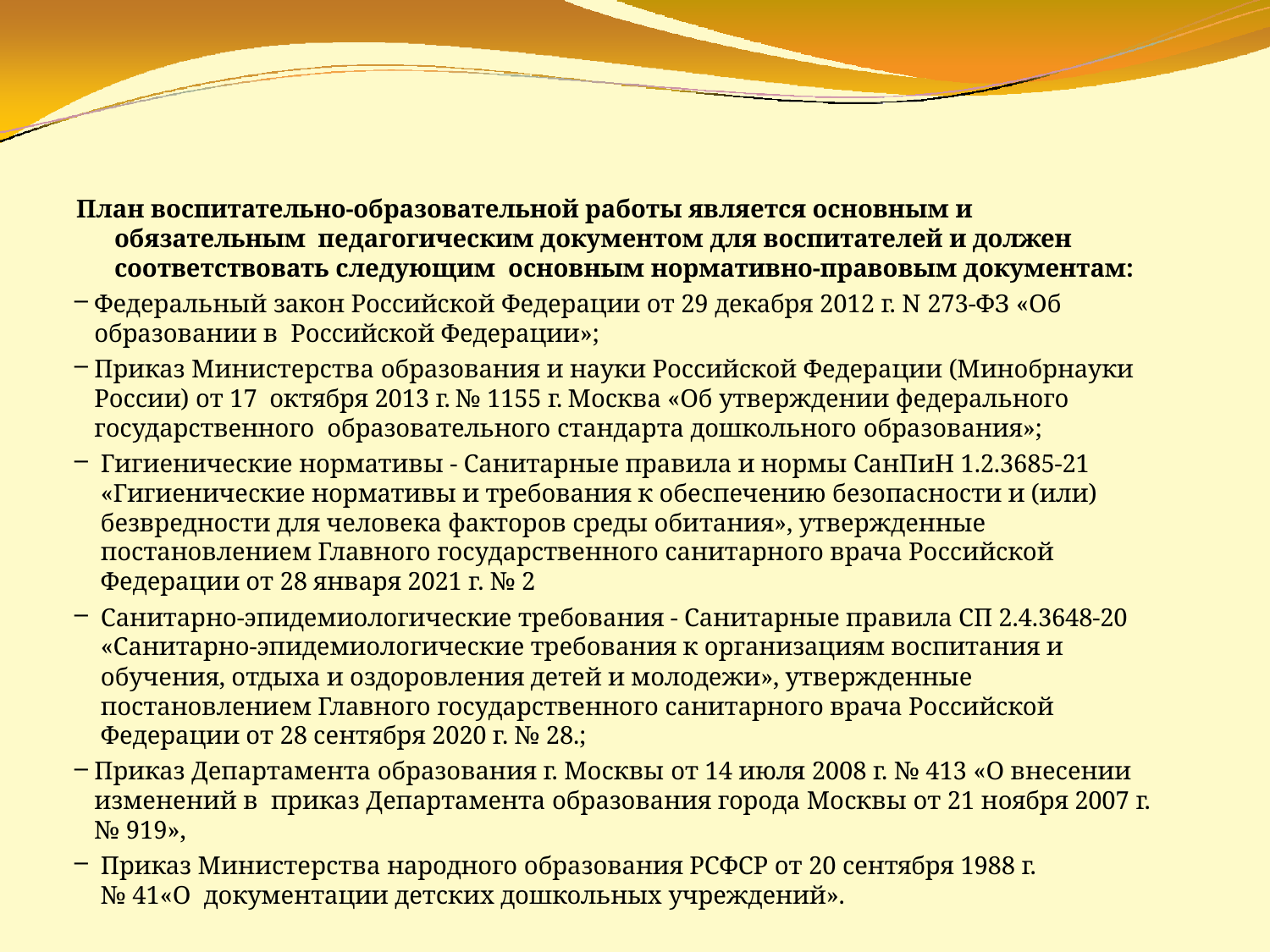

План воспитательно-образовательной работы является основным и обязательным  педагогическим документом для воспитателей и должен соответствовать следующим  основным нормативно-правовым документам:
Федеральный закон Российской Федерации от 29 декабря 2012 г. N 273-ФЗ «Об образовании в  Российской Федерации»;
Приказ Министерства образования и науки Российской Федерации (Минобрнауки России) от 17  октября 2013 г. № 1155 г. Москва «Об утверждении федерального государственного  образовательного стандарта дошкольного образования»;
Гигиенические нормативы - Санитарные правила и нормы СанПиН 1.2.3685-21 «Гигиенические нормативы и требования к обеспечению безопасности и (или) безвредности для человека факторов среды обитания», утвержденные постановлением Главного государственного санитарного врача Российской Федерации от 28 января 2021 г. № 2
Санитарно-эпидемиологические требования - Санитарные правила СП 2.4.3648-20 «Санитарно-эпидемиологические требования к организациям воспитания и обучения, отдыха и оздоровления детей и молодежи», утвержденные постановлением Главного государственного санитарного врача Российской Федерации от 28 сентября 2020 г. № 28.;
Приказ Департамента образования г. Москвы от 14 июля 2008 г. № 413 «О внесении изменений в  приказ Департамента образования города Москвы от 21 ноября 2007 г. № 919»,
Приказ Министерства народного образования РСФСР от 20 сентября 1988 г. № 41«О  документации детских дошкольных учреждений».